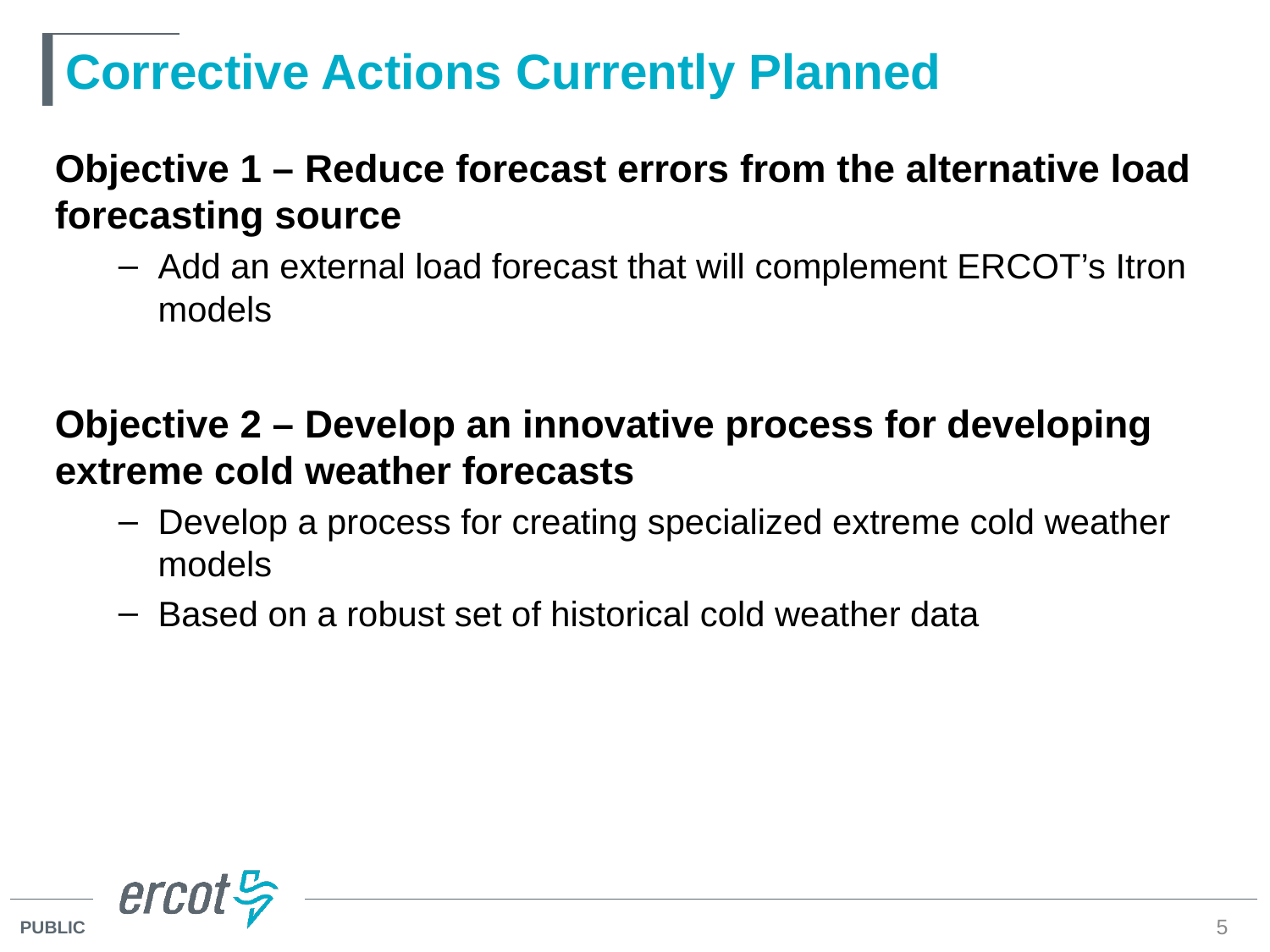

# Corrective Actions Currently Planned
Objective 1 – Reduce forecast errors from the alternative load forecasting source
Add an external load forecast that will complement ERCOT’s Itron models

Objective 2 – Develop an innovative process for developing extreme cold weather forecasts
Develop a process for creating specialized extreme cold weather models
Based on a robust set of historical cold weather data

5